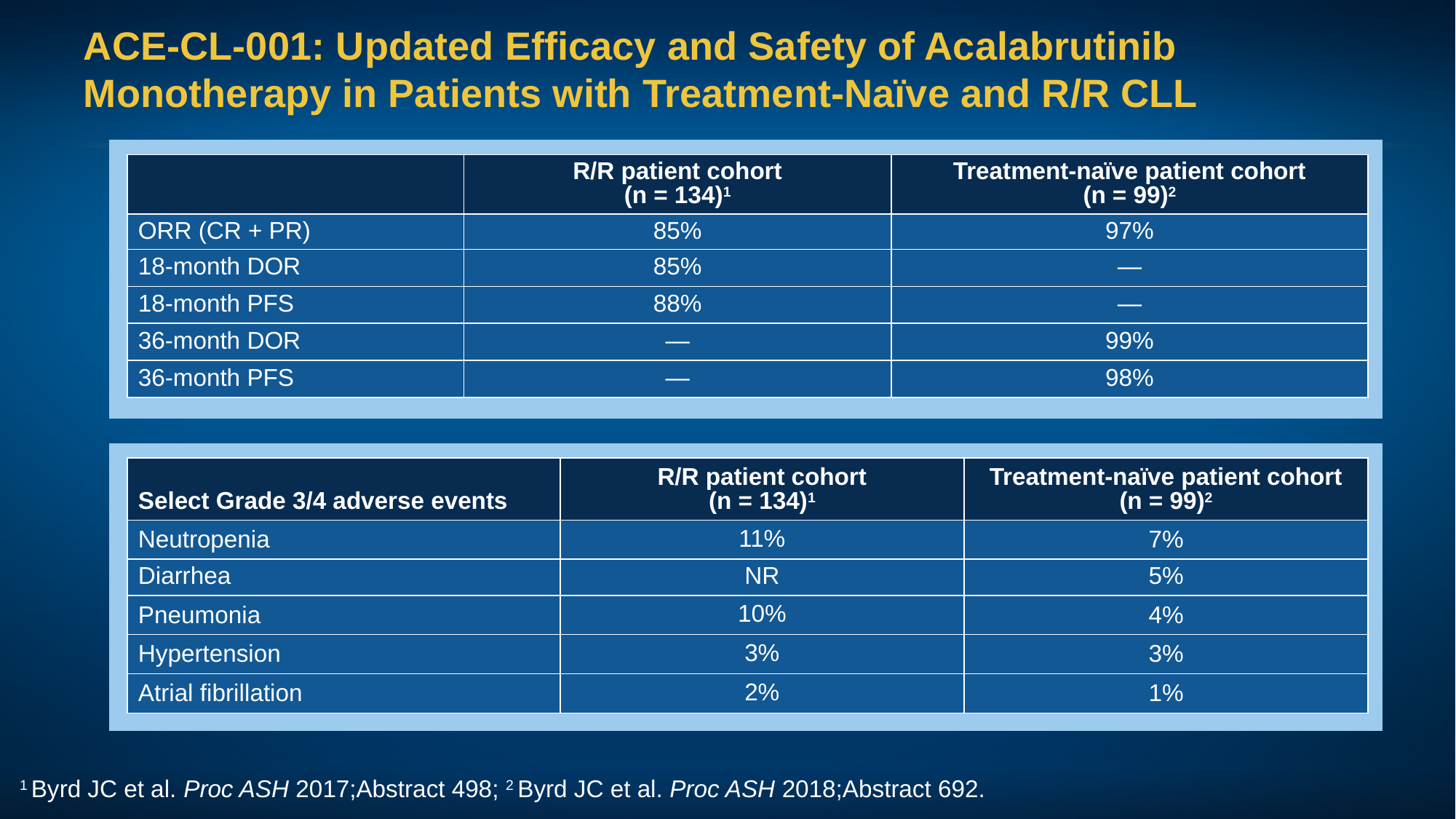

# ACE-CL-001: Updated Efficacy and Safety of Acalabrutinib Monotherapy in Patients with Treatment-Naïve and R/R CLL

|  | R/R patient cohort (n = 134)1 | Treatment-naïve patient cohort (n = 99)2 |
| --- | --- | --- |
| ORR (CR + PR) | 85% | 97% |
| 18-month DOR | 85% | — |
| 18-month PFS | 88% | — |
| 36-month DOR | — | 99% |
| 36-month PFS | — | 98% |

| Select Grade 3/4 adverse events | R/R patient cohort (n = 134)1 | Treatment-naïve patient cohort (n = 99)2 |
| --- | --- | --- |
| Neutropenia | 11% | 7% |
| Diarrhea | NR | 5% |
| Pneumonia | 10% | 4% |
| Hypertension | 3% | 3% |
| Atrial fibrillation | 2% | 1% |
1 Byrd JC et al. Proc ASH 2017;Abstract 498; 2 Byrd JC et al. Proc ASH 2018;Abstract 692.